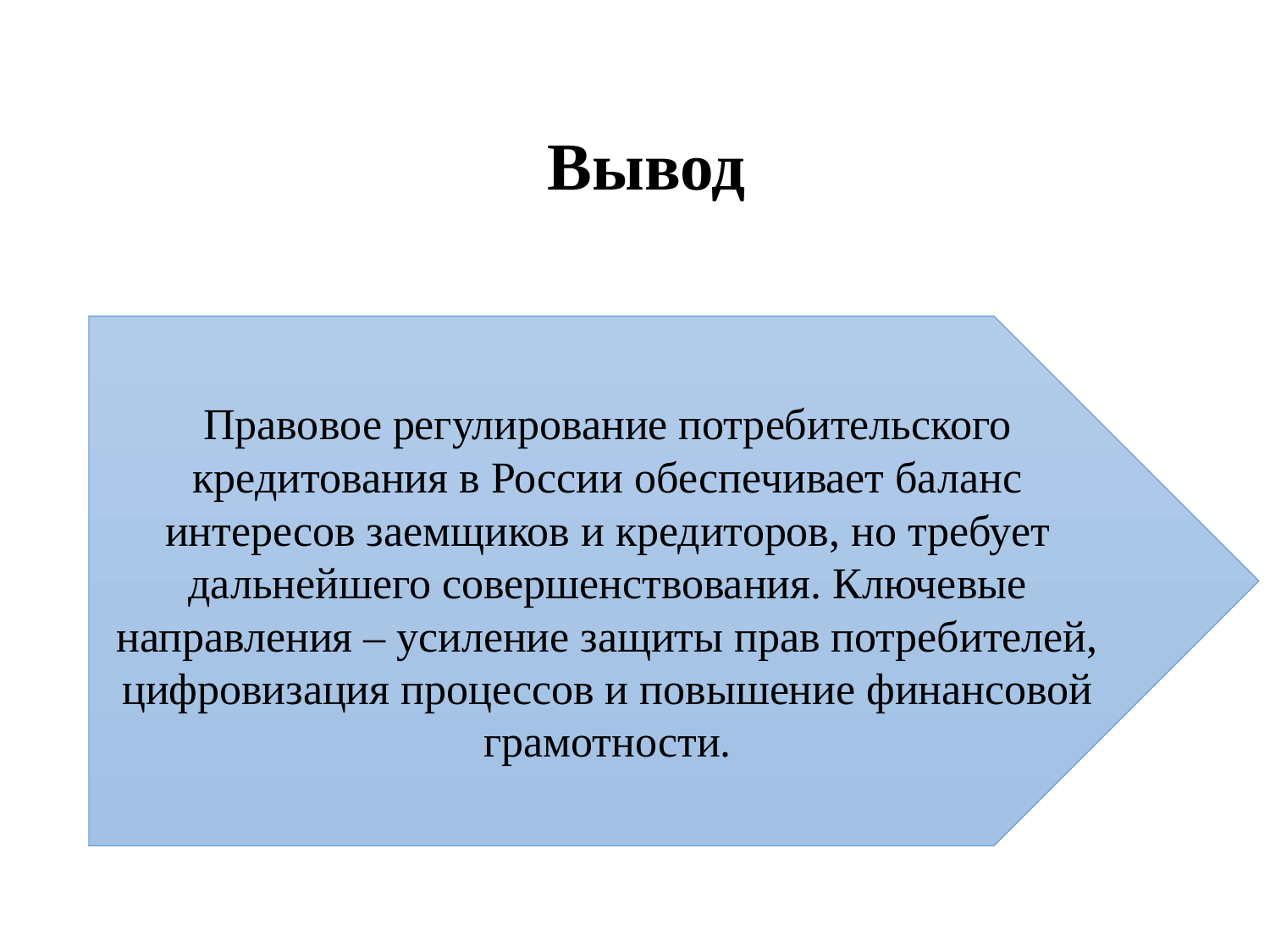

# Вывод
Правовое регулирование потребительского кредитования в России обеспечивает баланс интересов заемщиков и кредиторов, но требует дальнейшего совершенствования. Ключевые направления ‒ усиление защиты прав потребителей, цифровизация процессов и повышение финансовой грамотности.